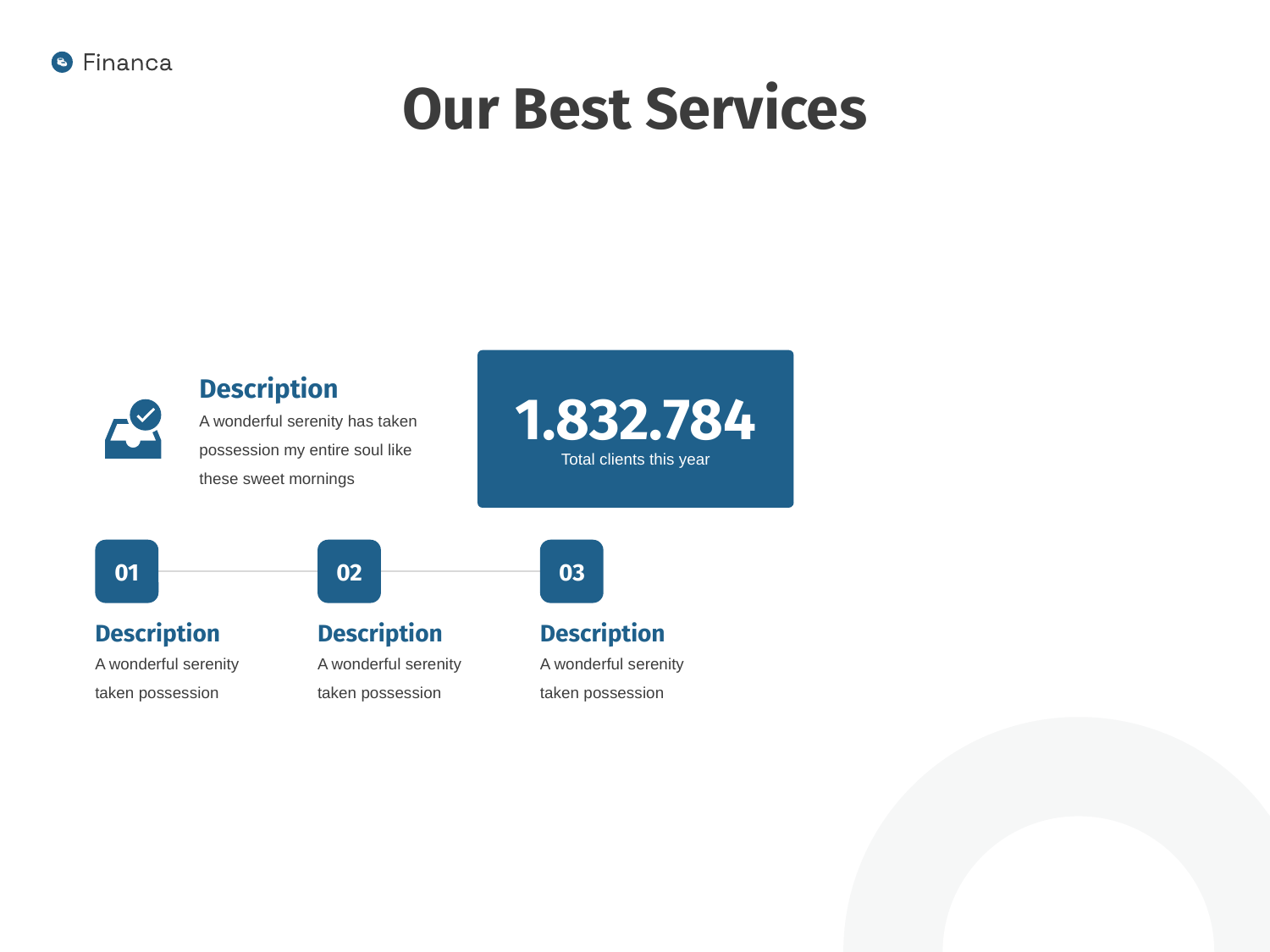

# Our Best Services

Description
1.832.784
A wonderful serenity has taken possession my entire soul like these sweet mornings

Total clients this year

01
02
03
Description
Description
Description
A wonderful serenity  taken possession
A wonderful serenity  taken possession
A wonderful serenity  taken possession